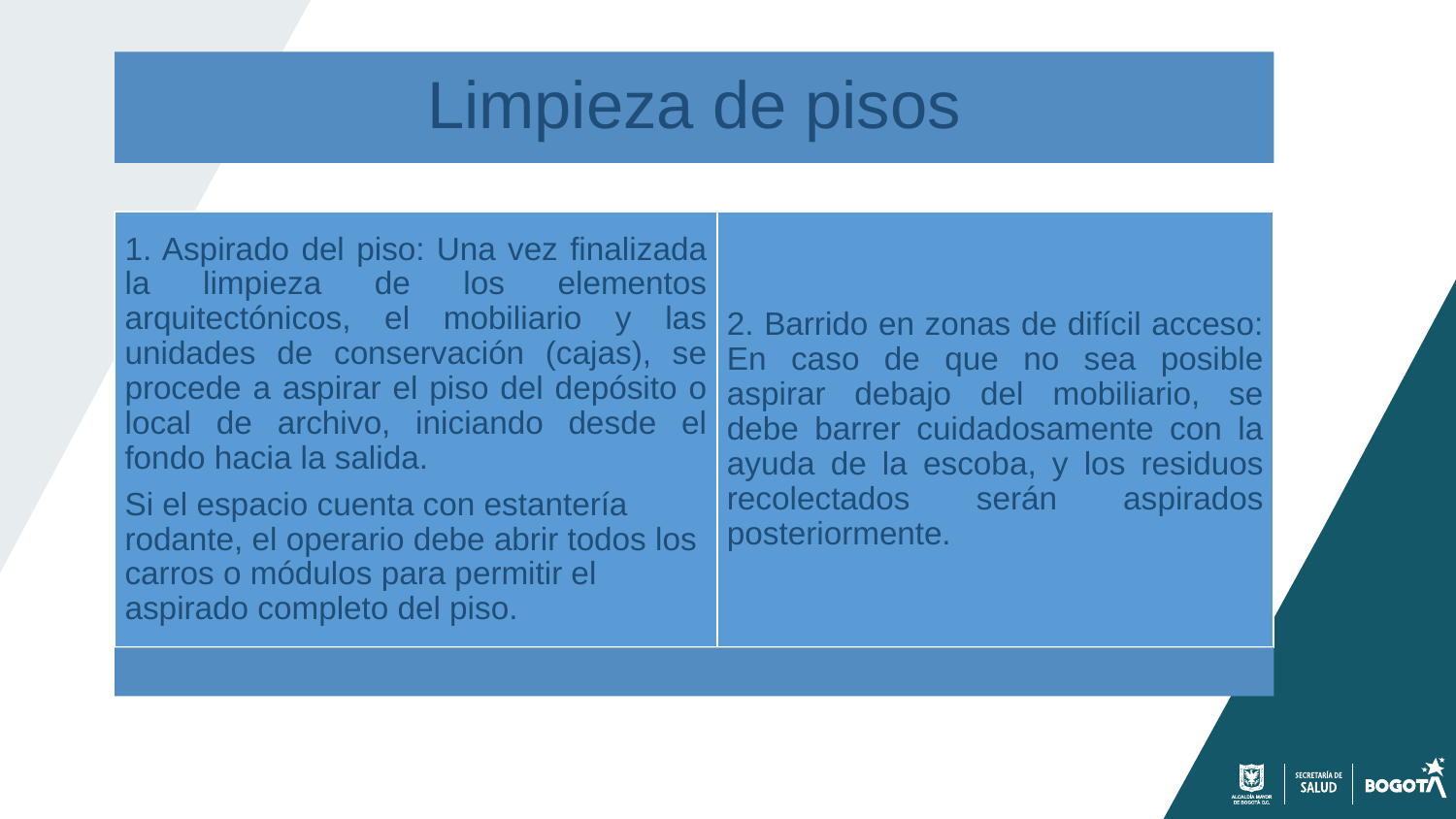

Limpieza de pisos
1. Aspirado del piso: Una vez finalizada la limpieza de los elementos arquitectónicos, el mobiliario y las unidades de conservación (cajas), se procede a aspirar el piso del depósito o local de archivo, iniciando desde el fondo hacia la salida.
Si el espacio cuenta con estantería rodante, el operario debe abrir todos los carros o módulos para permitir el aspirado completo del piso.
2. Barrido en zonas de difícil acceso: En caso de que no sea posible aspirar debajo del mobiliario, se debe barrer cuidadosamente con la ayuda de la escoba, y los residuos recolectados serán aspirados posteriormente.